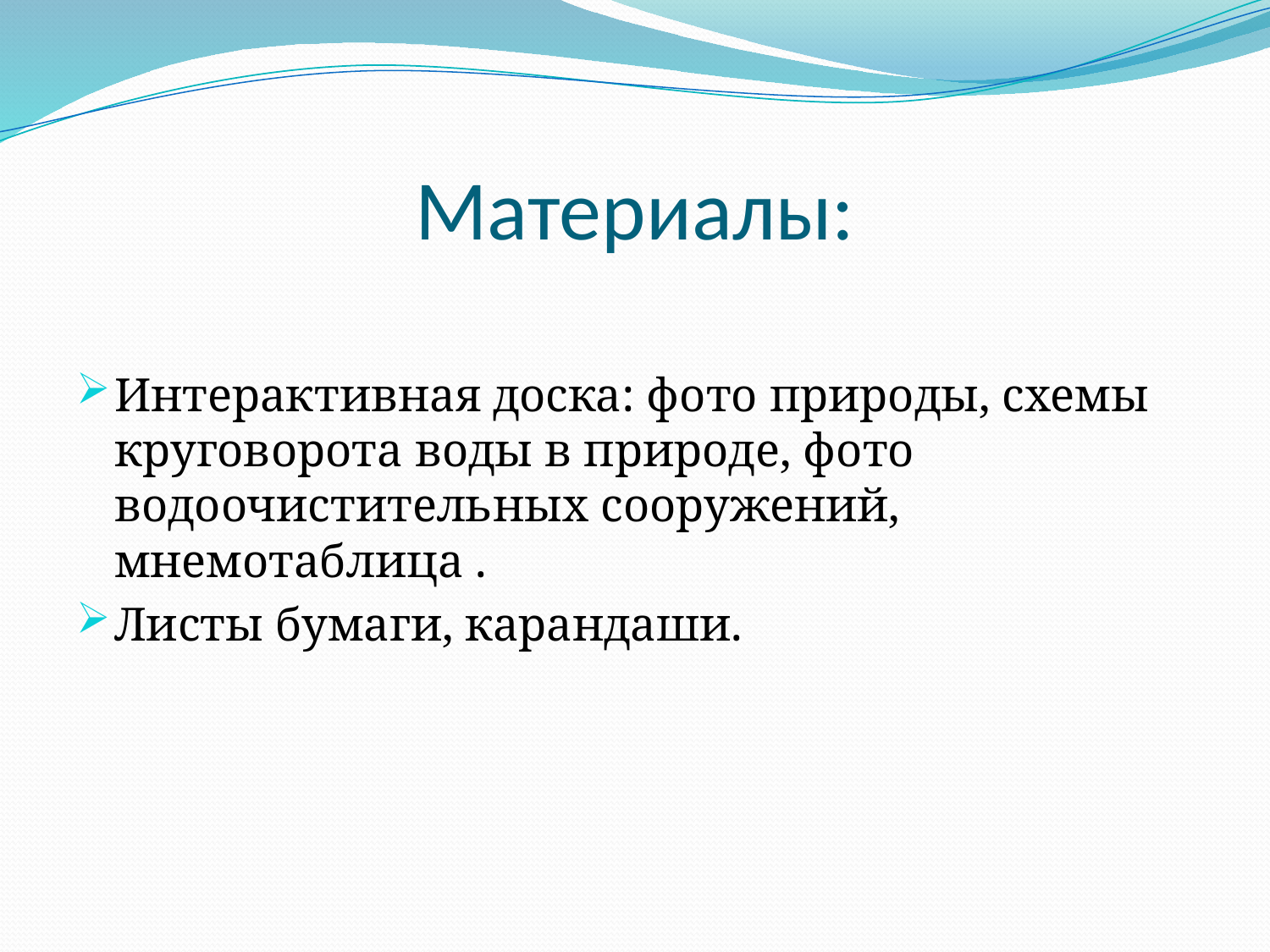

# Материалы:
Интерактивная доска: фото природы, схемы круговорота воды в природе, фото водоочистительных сооружений, мнемотаблица .
Листы бумаги, карандаши.